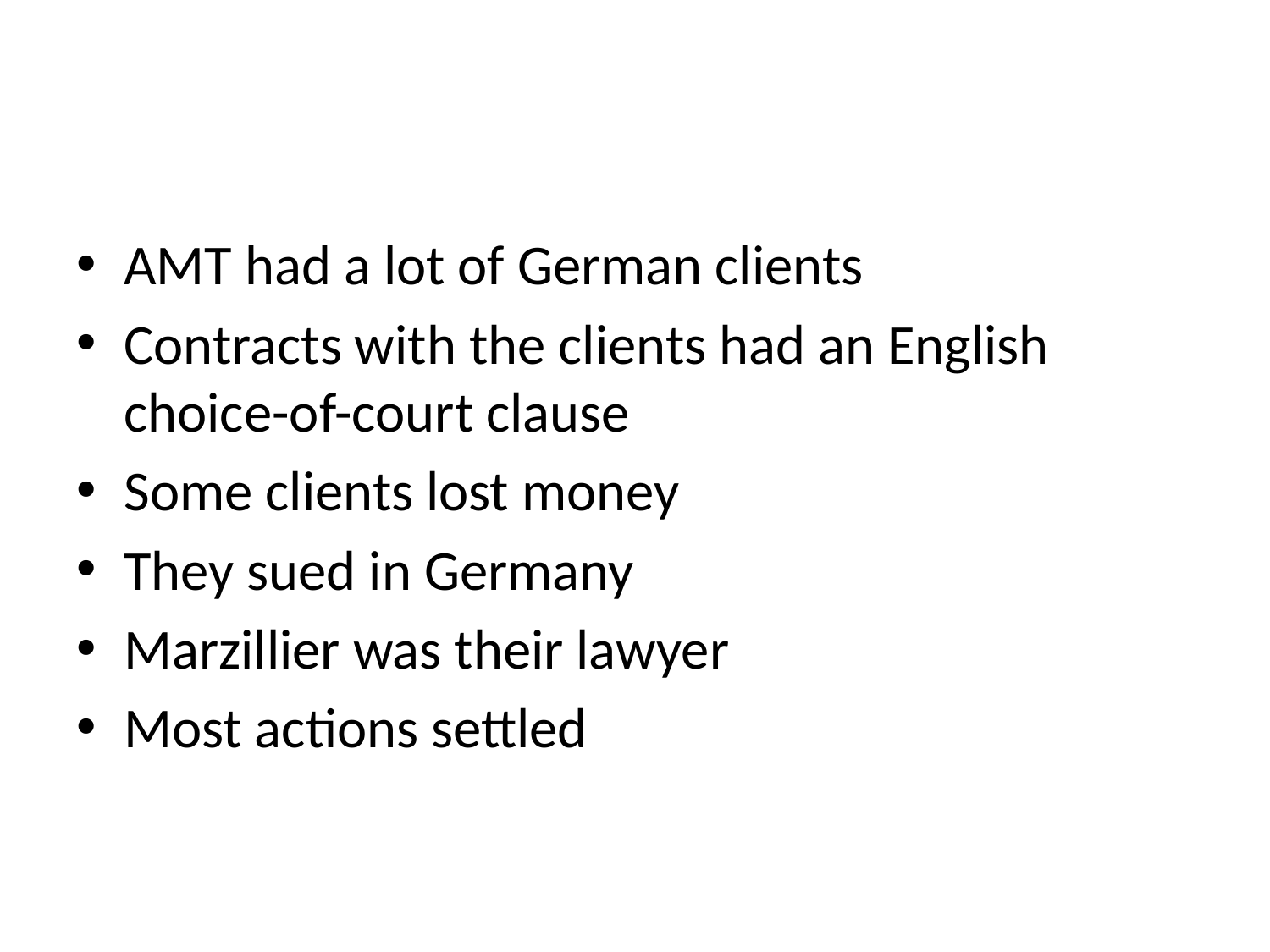

#
AMT had a lot of German clients
Contracts with the clients had an English choice-of-court clause
Some clients lost money
They sued in Germany
Marzillier was their lawyer
Most actions settled